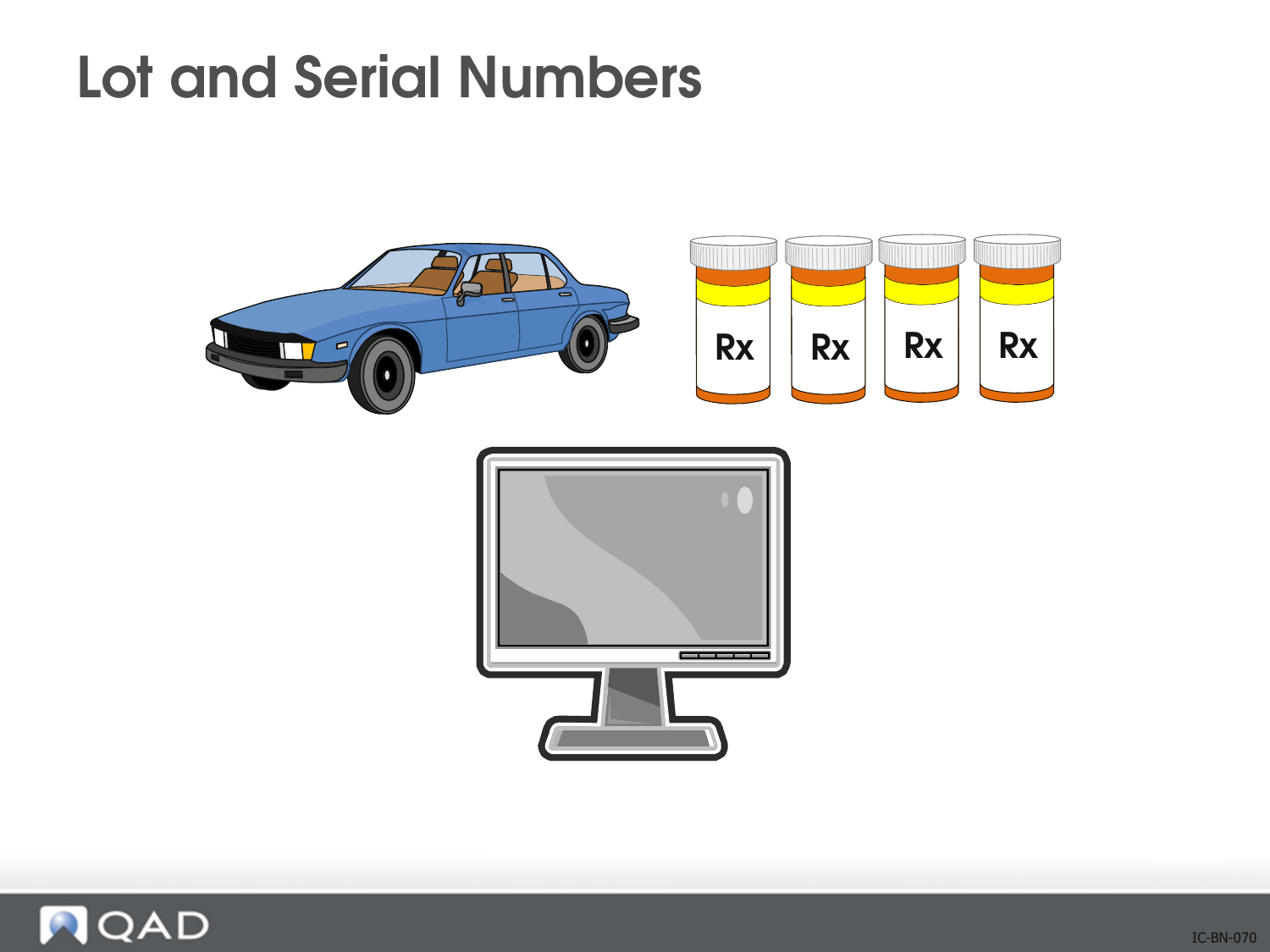

# Lot and Serial Numbers

Rx

Rx

Rx

Rx

IC-BN-070